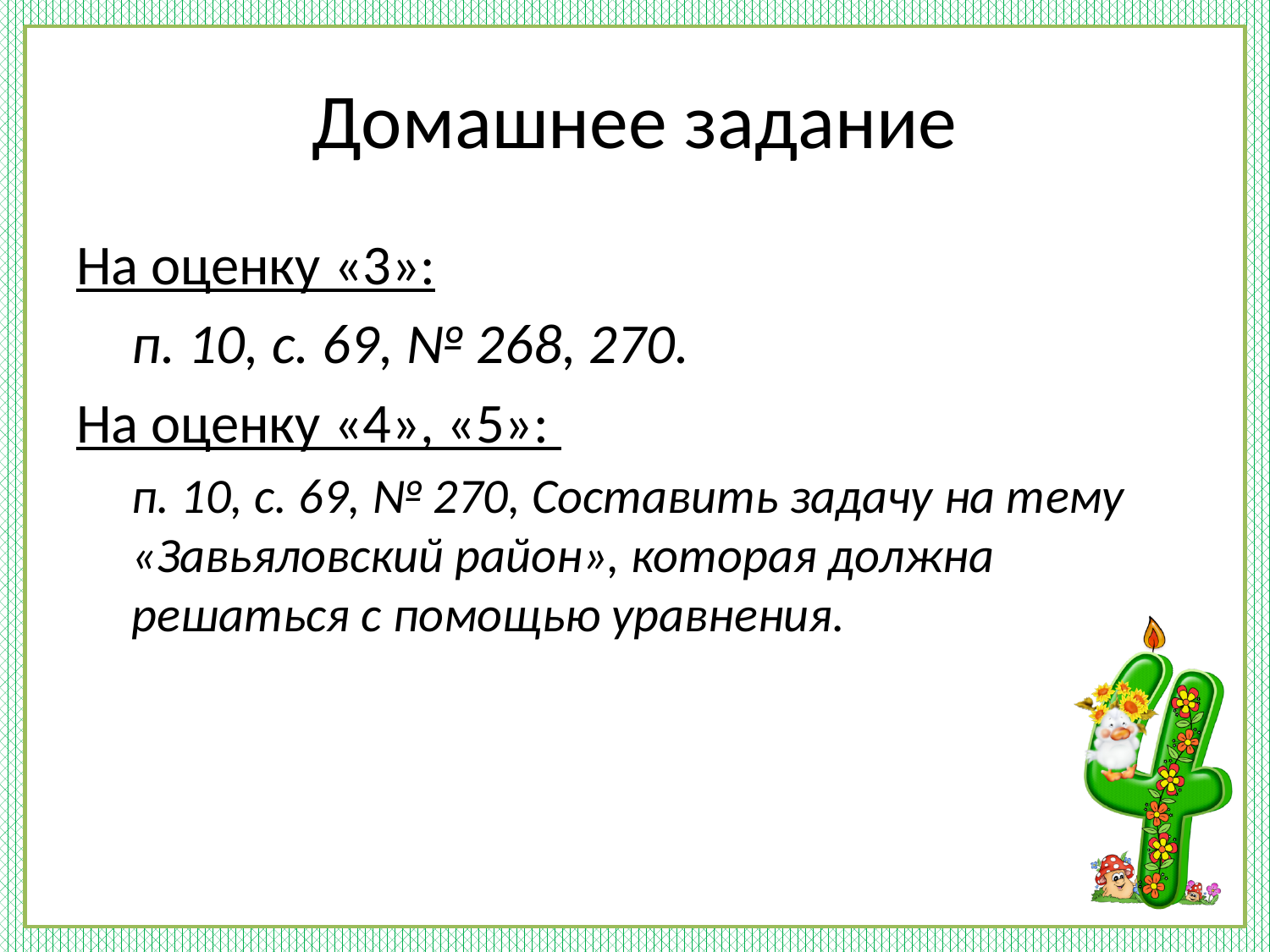

# Домашнее задание
На оценку «3»:
п. 10, с. 69, № 268, 270.
На оценку «4», «5»:
п. 10, с. 69, № 270, Составить задачу на тему «Завьяловский район», которая должна решаться с помощью уравнения.